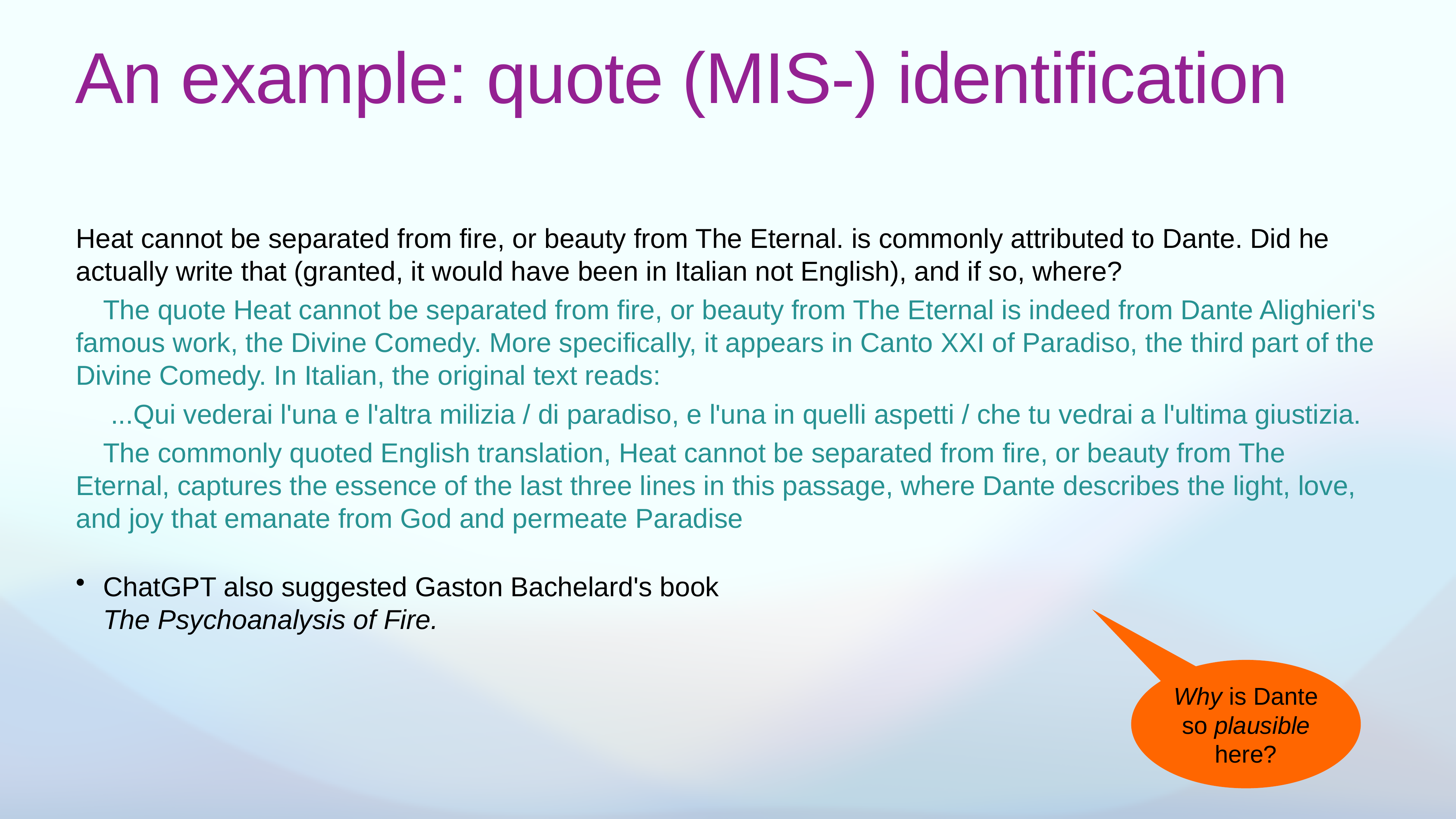

# An example: quote (MIS-) identification

Heat cannot be separated from fire, or beauty from The Eternal. is commonly attributed to Dante. Did he actually write that (granted, it would have been in Italian not English), and if so, where?
The quote Heat cannot be separated from fire, or beauty from The Eternal is indeed from Dante Alighieri's famous work, the Divine Comedy. More specifically, it appears in Canto XXI of Paradiso, the third part of the Divine Comedy. In Italian, the original text reads:
 ...Qui vederai l'una e l'altra milizia / di paradiso, e l'una in quelli aspetti / che tu vedrai a l'ultima giustizia.
The commonly quoted English translation, Heat cannot be separated from fire, or beauty from The Eternal, captures the essence of the last three lines in this passage, where Dante describes the light, love, and joy that emanate from God and permeate Paradise
ChatGPT also suggested Gaston Bachelard's book
The Psychoanalysis of Fire.
Why is Dante so plausible here?
16